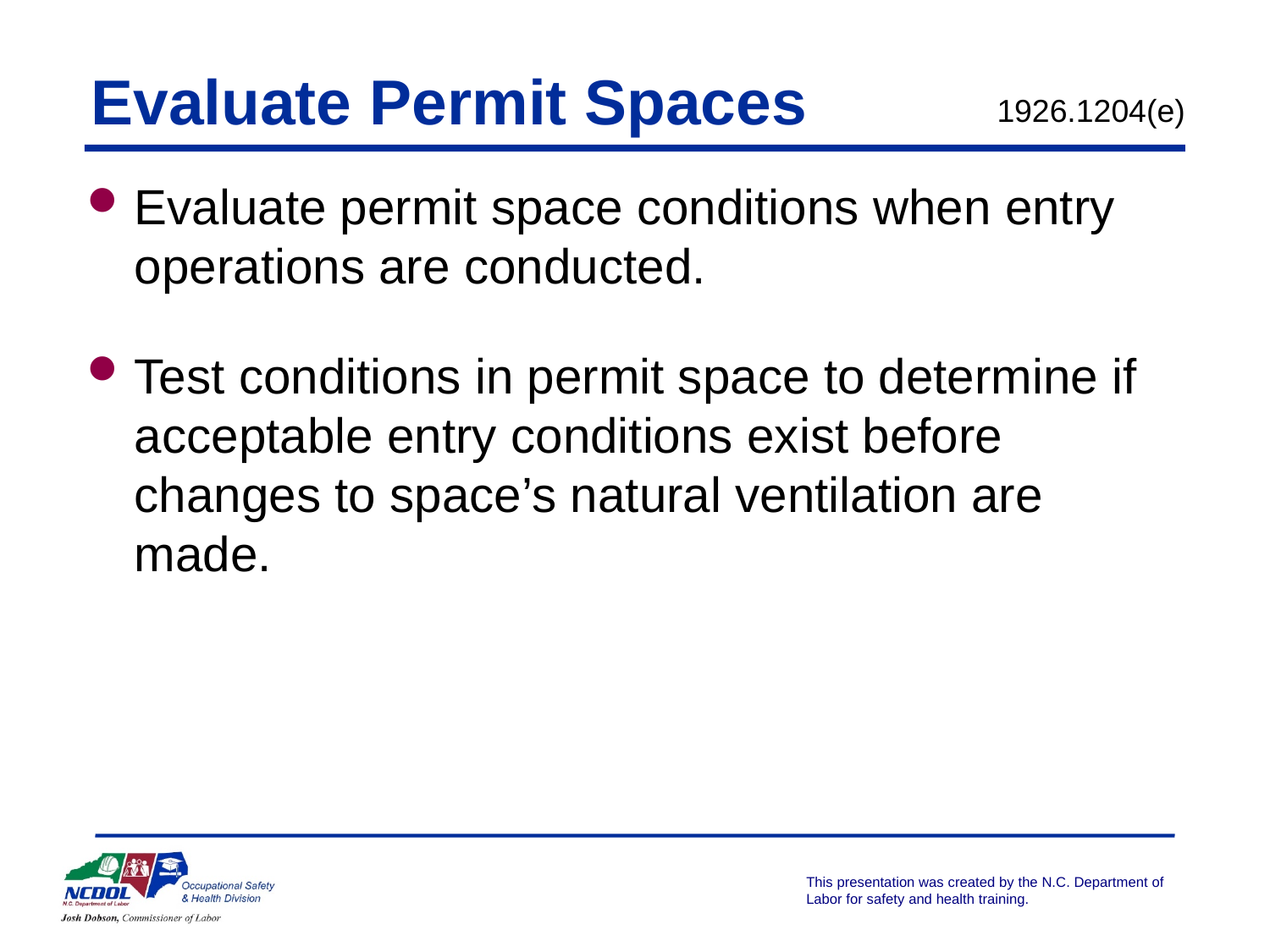

# Evaluate Permit Spaces
1926.1204(e)

Evaluate permit space conditions when entry operations are conducted.

Test conditions in permit space to determine if acceptable entry conditions exist before changes to space’s natural ventilation are made.